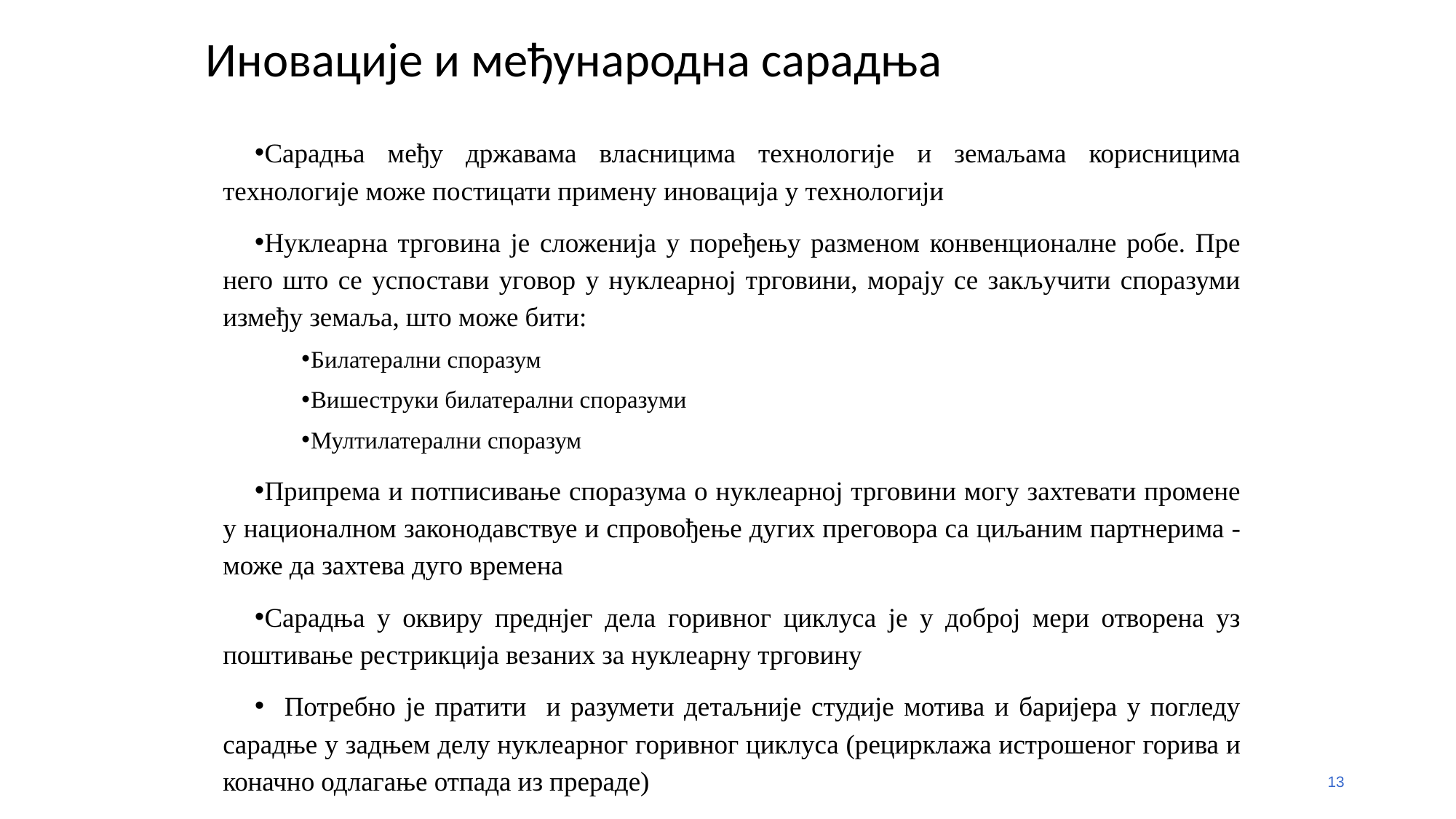

# Иновације и међународна сарадња
Сарадња међу државама власницима технологије и земаљама корисницима технологије може постицати примену иновација у технологији
Нуклеарна трговина је сложенија у поређењу разменом конвенционалне робе. Пре него што се успостави уговор у нуклеарној трговини, морају се закључити споразуми између земаља, што може бити:
Билатерални споразум
Вишеструки билатерални споразуми
Мултилатерални споразум
Припрема и потписивање споразума о нуклеарној трговини могу захтевати промене у националном законодавствуе и спровођење дугих преговора са циљаним партнерима - може да захтева дуго времена
Сарадња у оквиру преднјег дела горивног циклуса је у доброј мери отворена уз поштивање рестрикција везаних за нуклеарну трговину
  Потребно је пратити  и разумети детаљније студије мотива и баријера у погледу сарадње у задњем делу нуклеарног горивног циклуса (рецирклажа истрошеног горива и коначно одлагање отпада из прераде)
13